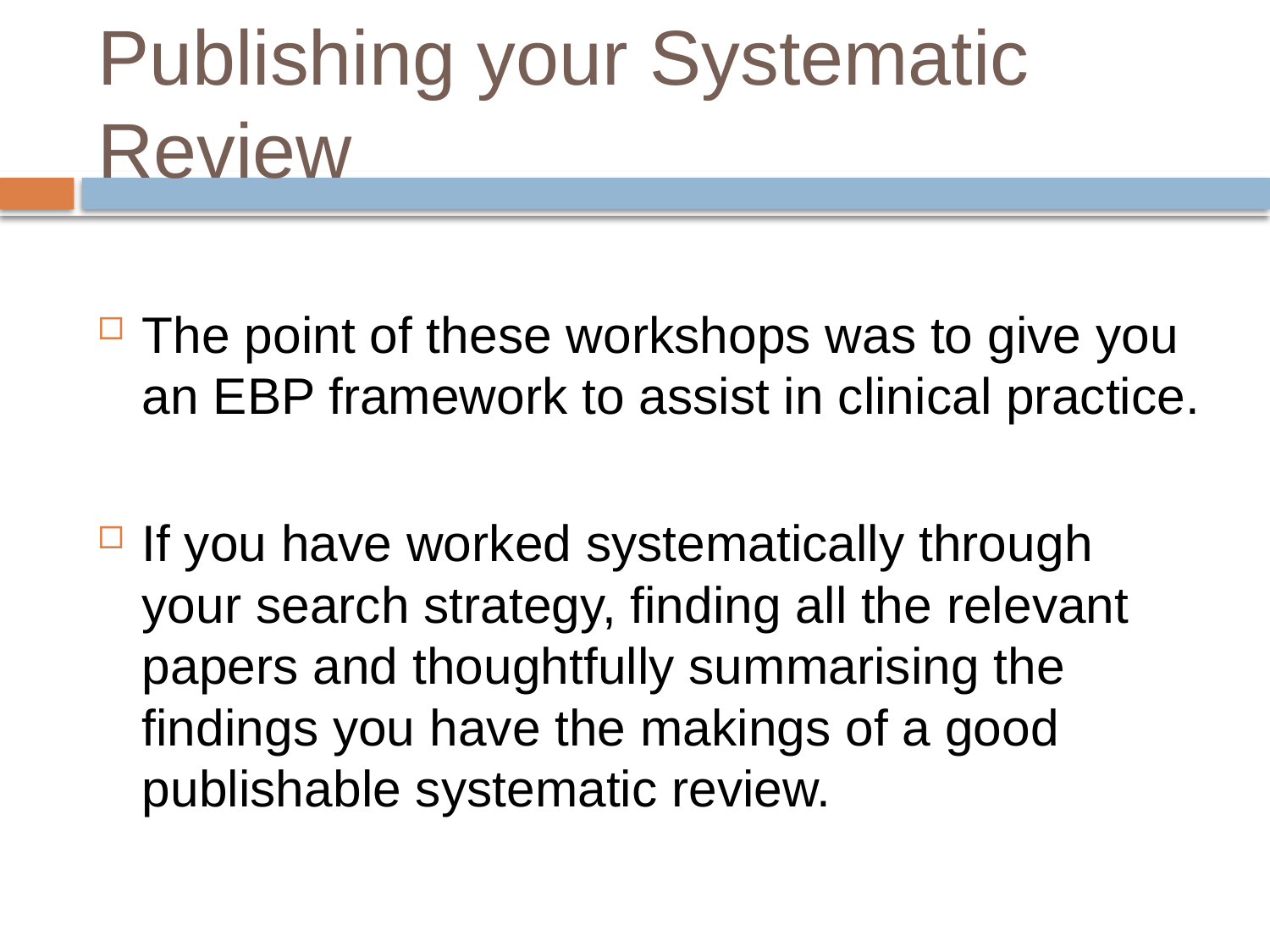

# Publishing your Systematic Review

The point of these workshops was to give you an EBP framework to assist in clinical practice.

If you have worked systematically through your search strategy, finding all the relevant papers and thoughtfully summarising the findings you have the makings of a good publishable systematic review.